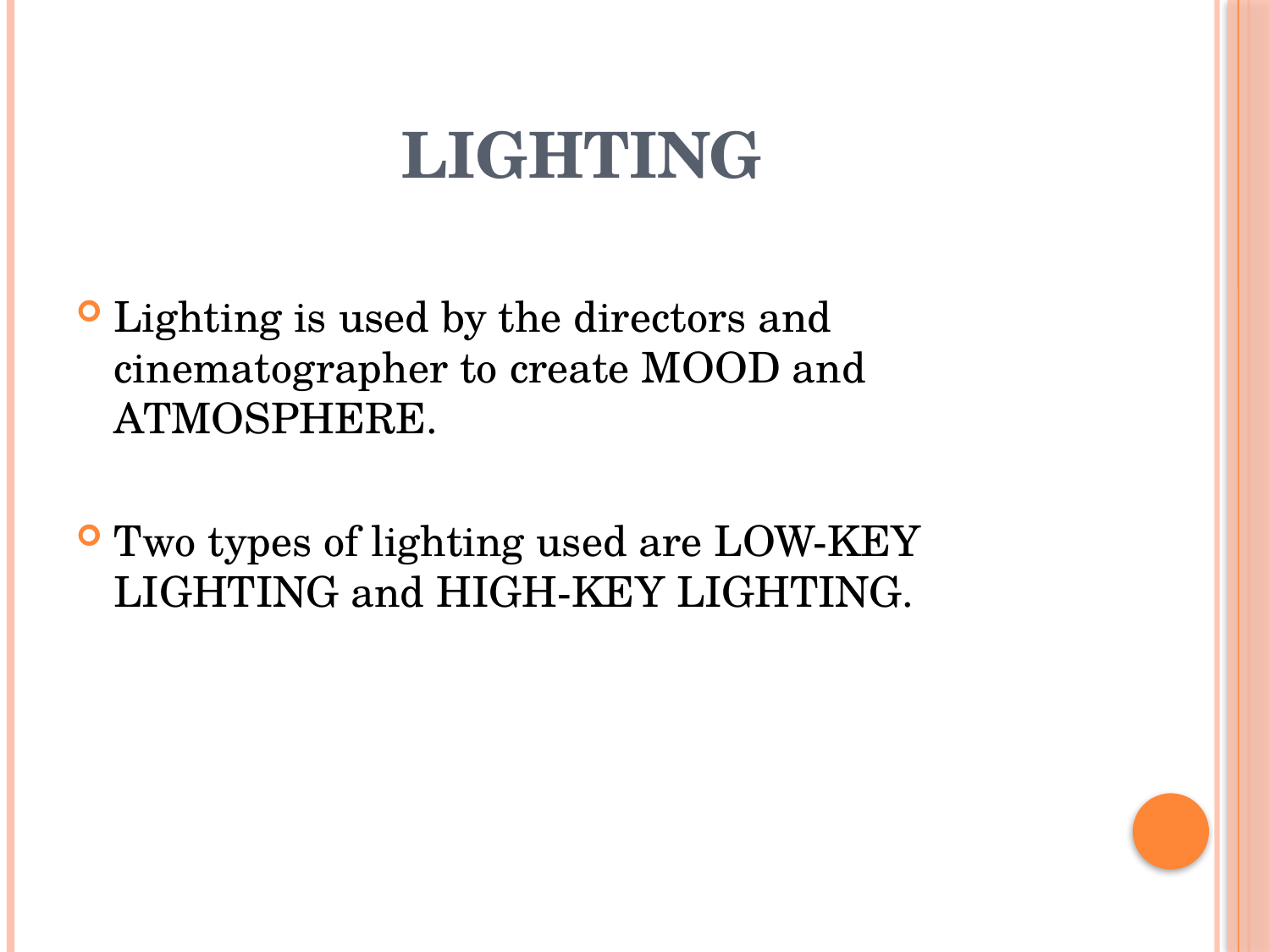

# Lighting

Lighting is used by the directors and cinematographer to create MOOD and ATMOSPHERE.

Two types of lighting used are LOW-KEY LIGHTING and HIGH-KEY LIGHTING.